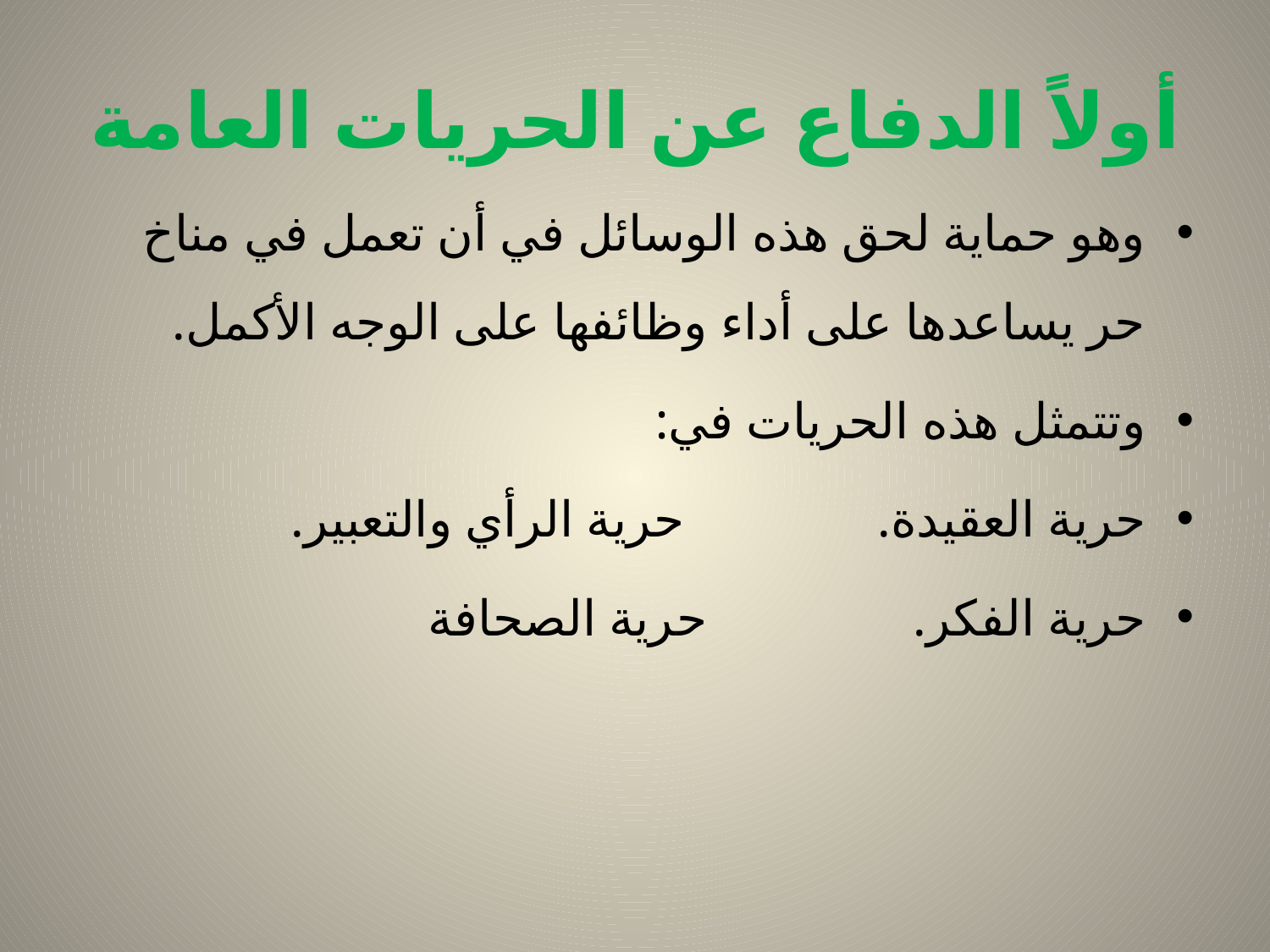

# أولاً الدفاع عن الحريات العامة
وهو حماية لحق هذه الوسائل في أن تعمل في مناخ حر يساعدها على أداء وظائفها على الوجه الأكمل.
وتتمثل هذه الحريات في:
حرية العقيدة.               حرية الرأي والتعبير.
حرية الفكر.                حرية الصحافة